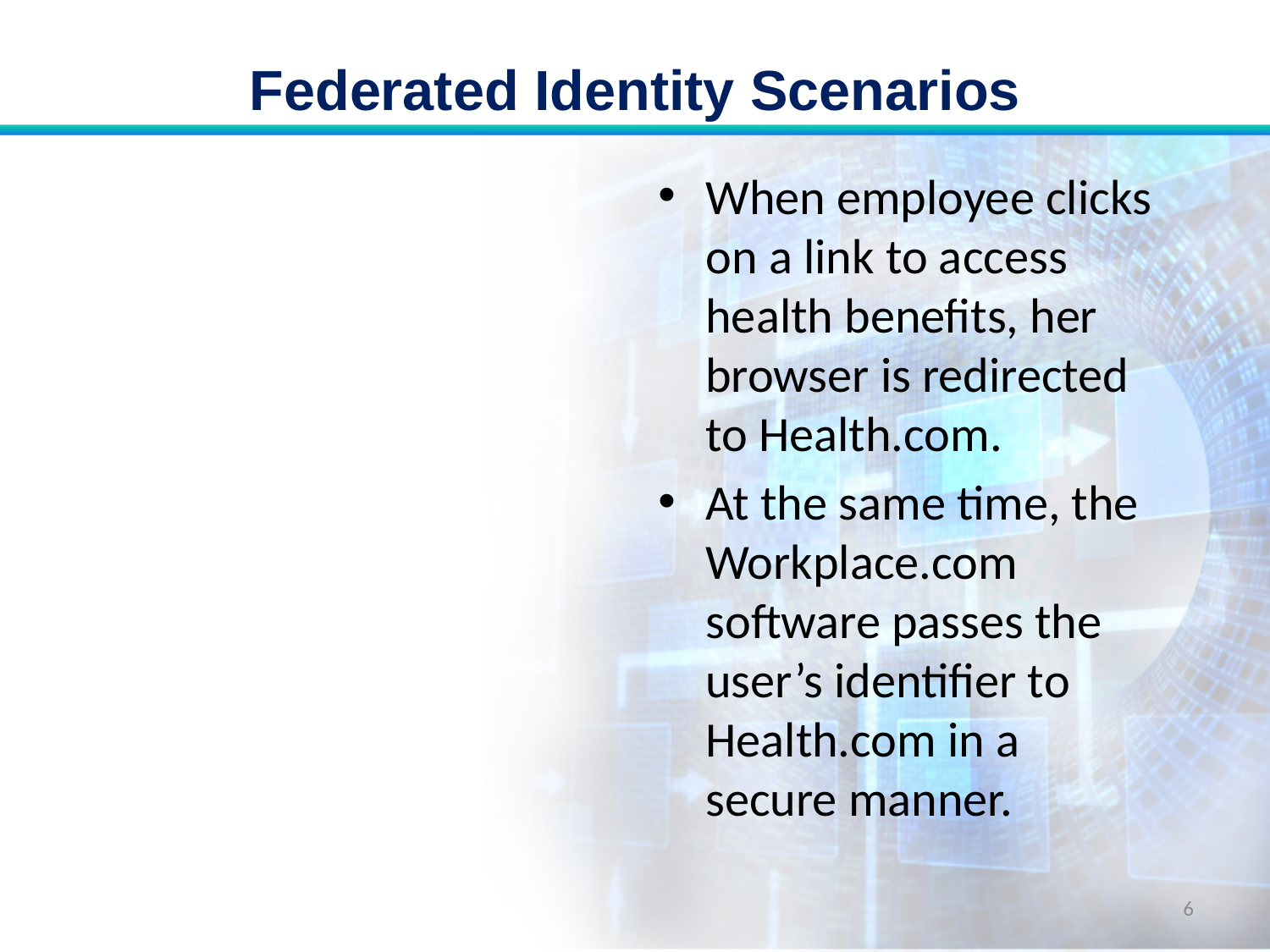

# Federated Identity Scenarios
When employee clicks on a link to access health benefits, her browser is redirected to Health.com.
At the same time, the Workplace.com software passes the user’s identifier to Health.com in a secure manner.
6